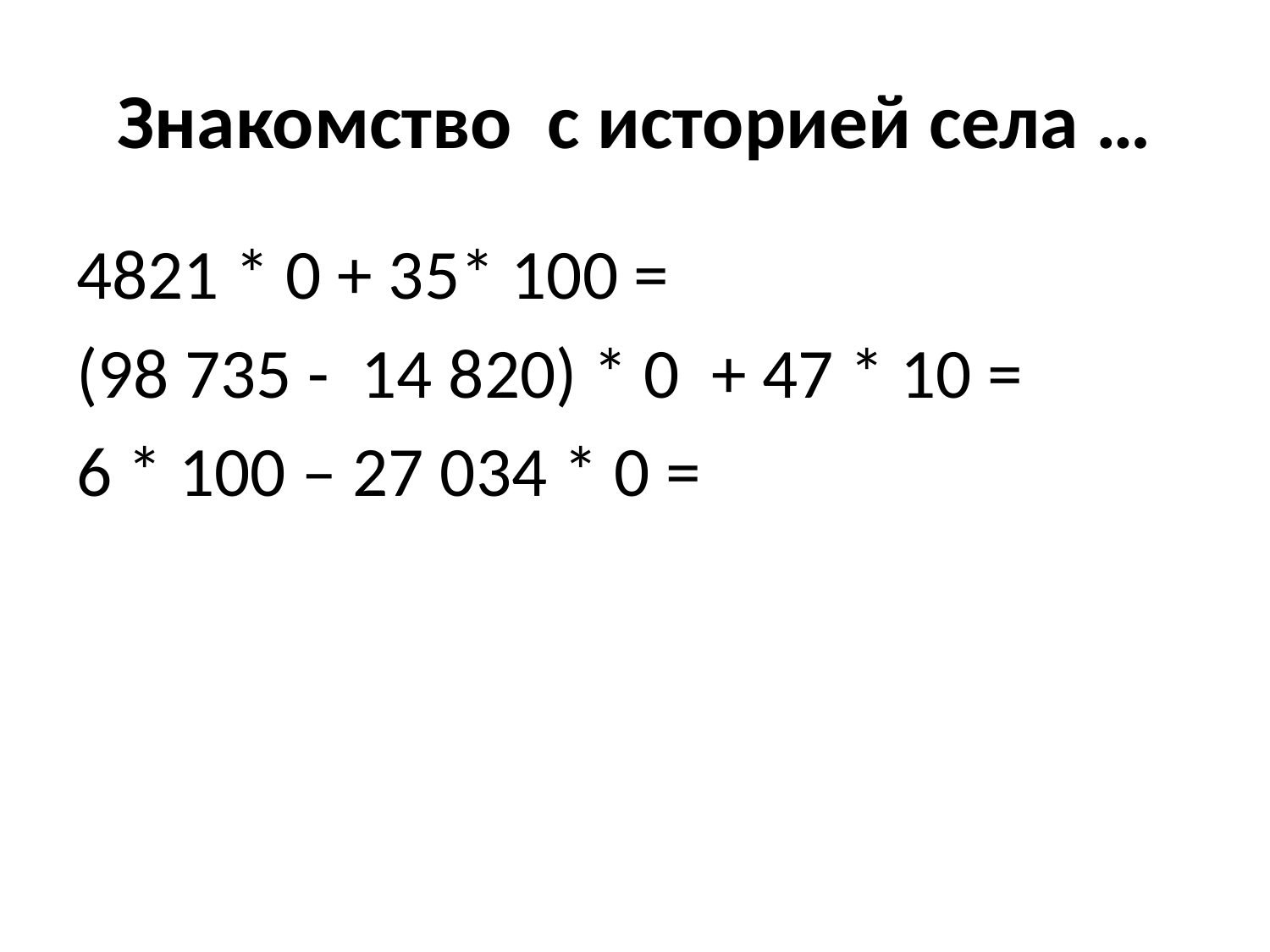

# Знакомство  с историей села …
4821 * 0 + 35* 100 =
(98 735 -  14 820) * 0  + 47 * 10 =
6 * 100 – 27 034 * 0 =